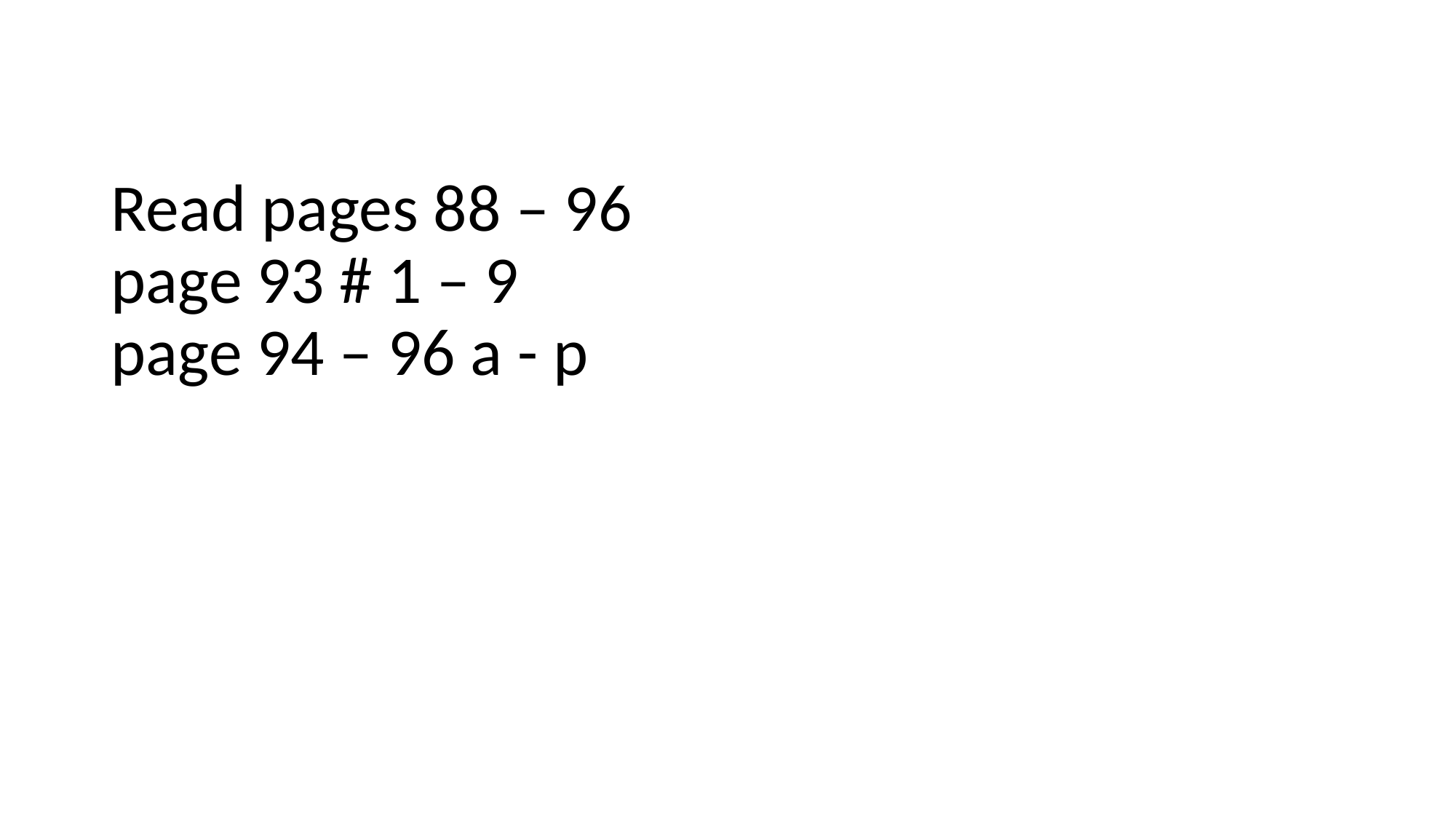

# Read pages 88 – 96 page 93 # 1 – 9 page 94 – 96 a - p